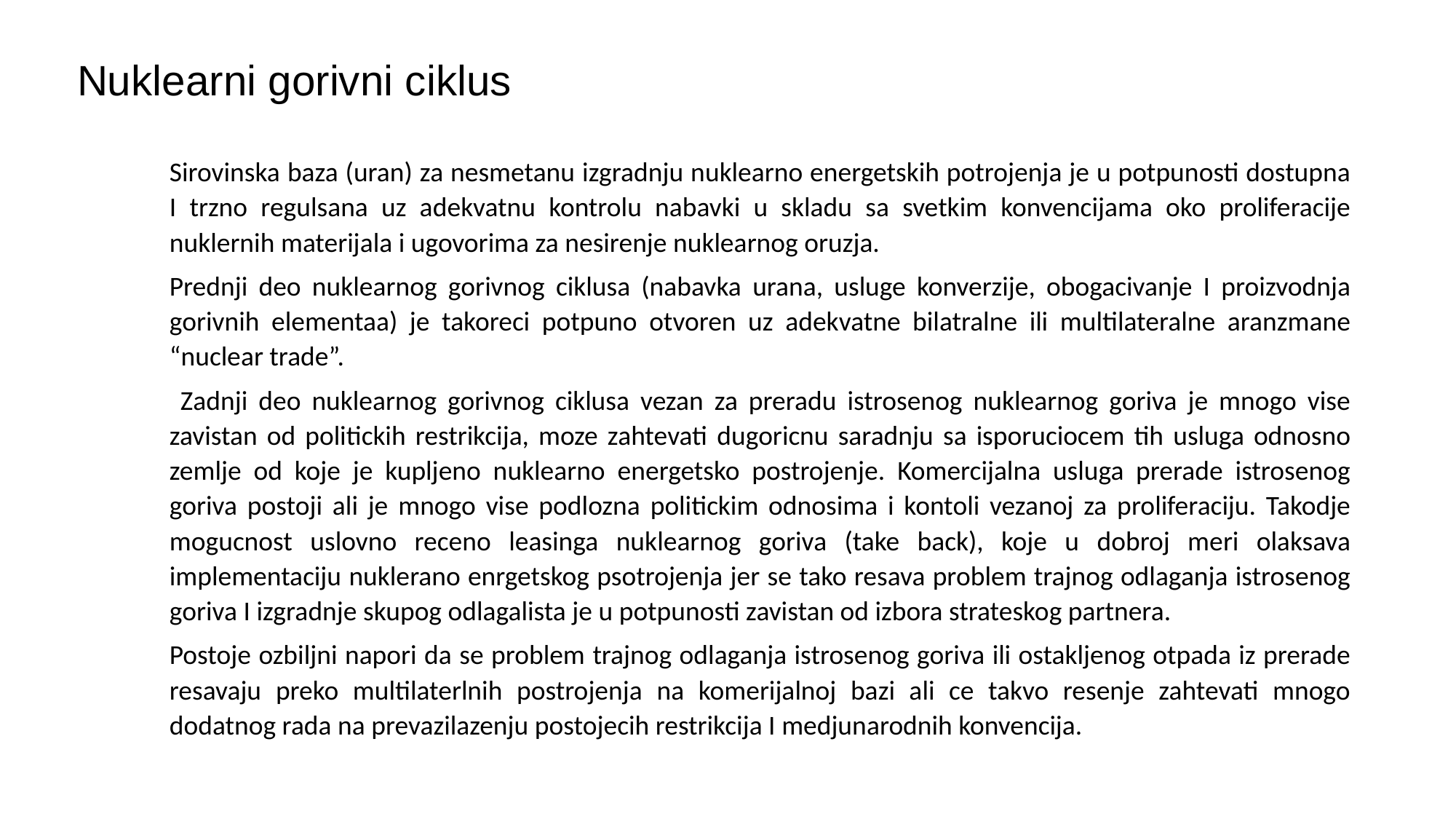

Nuklearni gorivni ciklus

Sirovinska baza (uran) za nesmetanu izgradnju nuklearno energetskih potrojenja je u potpunosti dostupna I trzno regulsana uz adekvatnu kontrolu nabavki u skladu sa svetkim konvencijama oko proliferacije nuklernih materijala i ugovorima za nesirenje nuklearnog oruzja.
Prednji deo nuklearnog gorivnog ciklusa (nabavka urana, usluge konverzije, obogacivanje I proizvodnja gorivnih elementaa) je takoreci potpuno otvoren uz adekvatne bilatralne ili multilateralne aranzmane “nuclear trade”.
 Zadnji deo nuklearnog gorivnog ciklusa vezan za preradu istrosenog nuklearnog goriva je mnogo vise zavistan od politickih restrikcija, moze zahtevati dugoricnu saradnju sa isporuciocem tih usluga odnosno zemlje od koje je kupljeno nuklearno energetsko postrojenje. Komercijalna usluga prerade istrosenog goriva postoji ali je mnogo vise podlozna politickim odnosima i kontoli vezanoj za proliferaciju. Takodje mogucnost uslovno receno leasinga nuklearnog goriva (take back), koje u dobroj meri olaksava implementaciju nuklerano enrgetskog psotrojenja jer se tako resava problem trajnog odlaganja istrosenog goriva I izgradnje skupog odlagalista je u potpunosti zavistan od izbora strateskog partnera.
Postoje ozbiljni napori da se problem trajnog odlaganja istrosenog goriva ili ostakljenog otpada iz prerade resavaju preko multilaterlnih postrojenja na komerijalnoj bazi ali ce takvo resenje zahtevati mnogo dodatnog rada na prevazilazenju postojecih restrikcija I medjunarodnih konvencija.